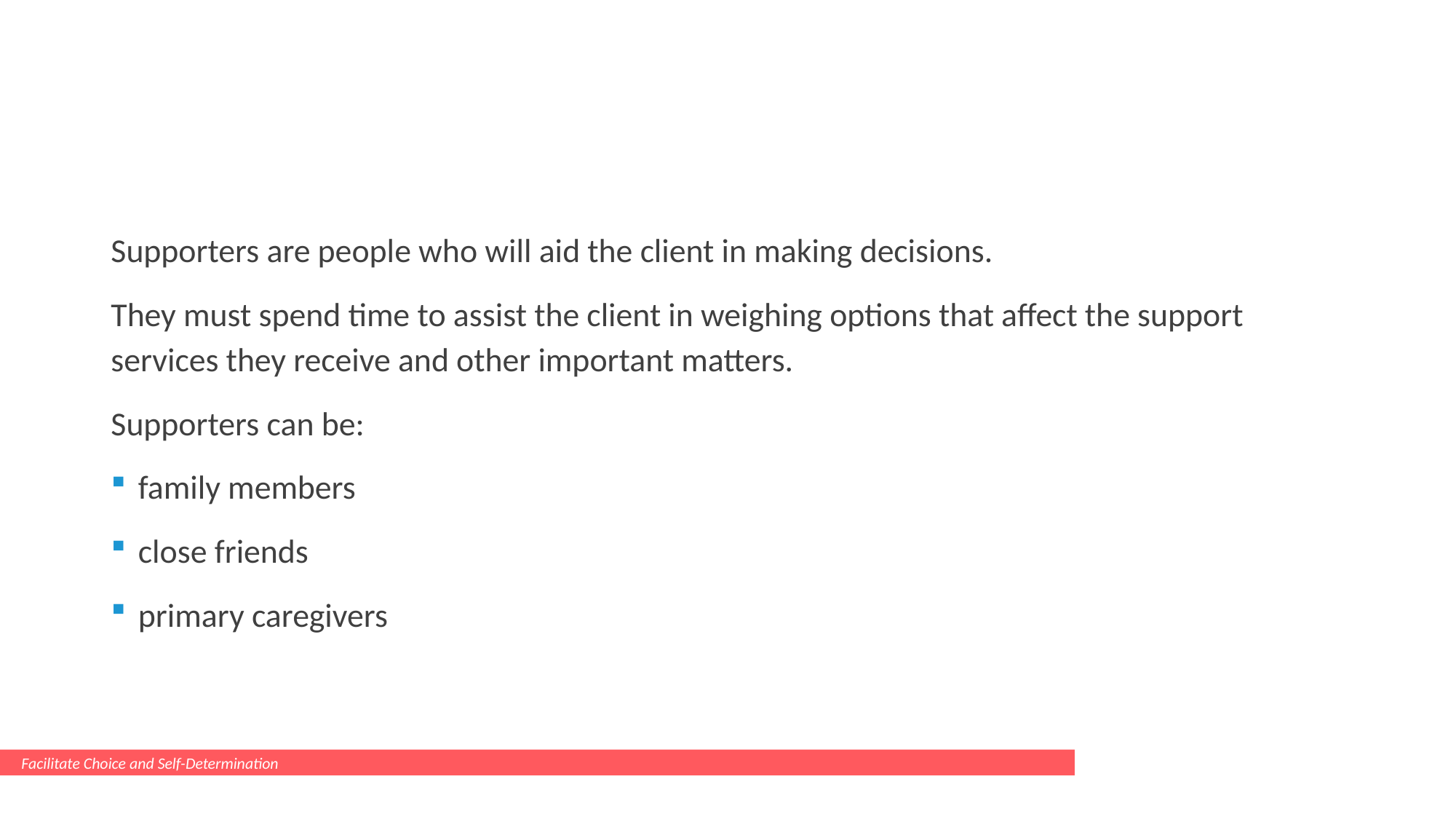

#
Supporters are people who will aid the client in making decisions.
They must spend time to assist the client in weighing options that affect the support services they receive and other important matters.
Supporters can be:
family members
close friends
primary caregivers
Facilitate Choice and Self-Determination